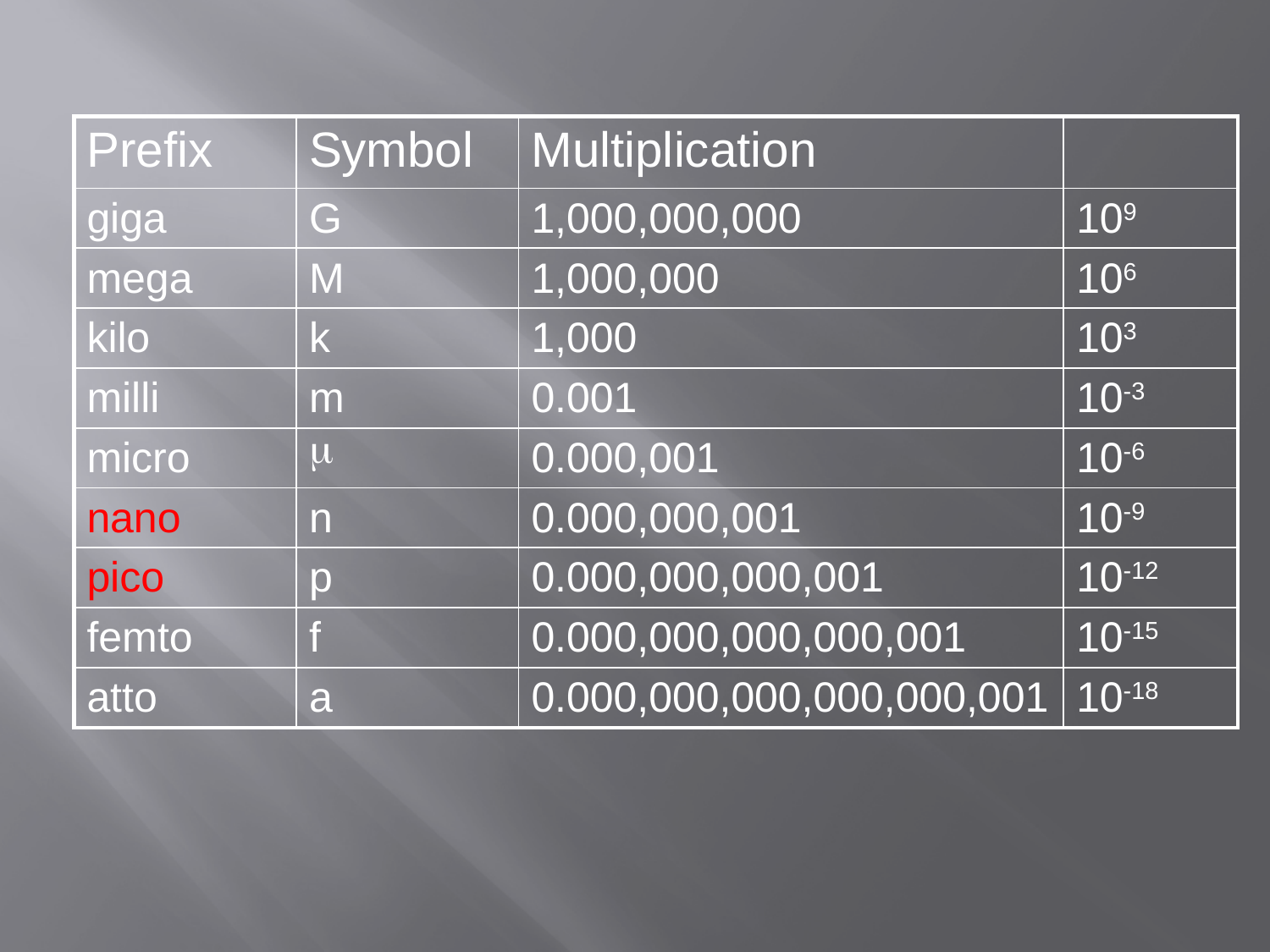

| Prefix | Symbol | Multiplication |  |
| --- | --- | --- | --- |
| giga | G | 1,000,000,000 | 109 |
| mega | M | 1,000,000 | 106 |
| kilo | k | 1,000 | 103 |
| milli | m | 0.001 | 10-3 |
| micro | μ | 0.000,001 | 10-6 |
| nano | n | 0.000,000,001 | 10-9 |
| pico | p | 0.000,000,000,001 | 10-12 |
| femto | f | 0.000,000,000,000,001 | 10-15 |
| atto | a | 0.000,000,000,000,000,001 | 10-18 |